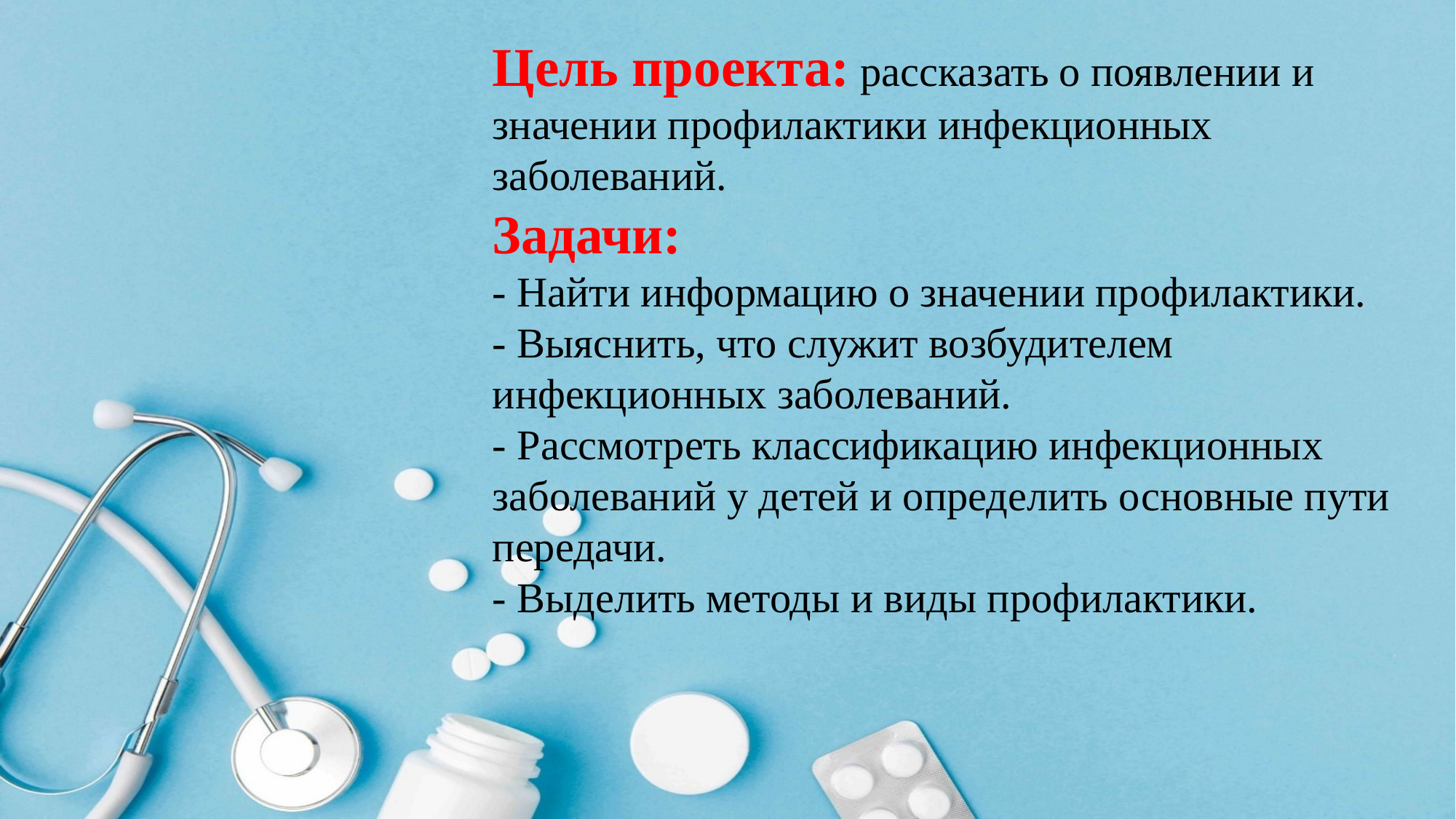

Цель проекта: рассказать о появлении и значении профилактики инфекционных заболеваний.
Задачи:
- Найти информацию о значении профилактики.
- Выяснить, что служит возбудителем инфекционных заболеваний.
- Рассмотреть классификацию инфекционных заболеваний у детей и определить основные пути передачи.
- Выделить методы и виды профилактики.